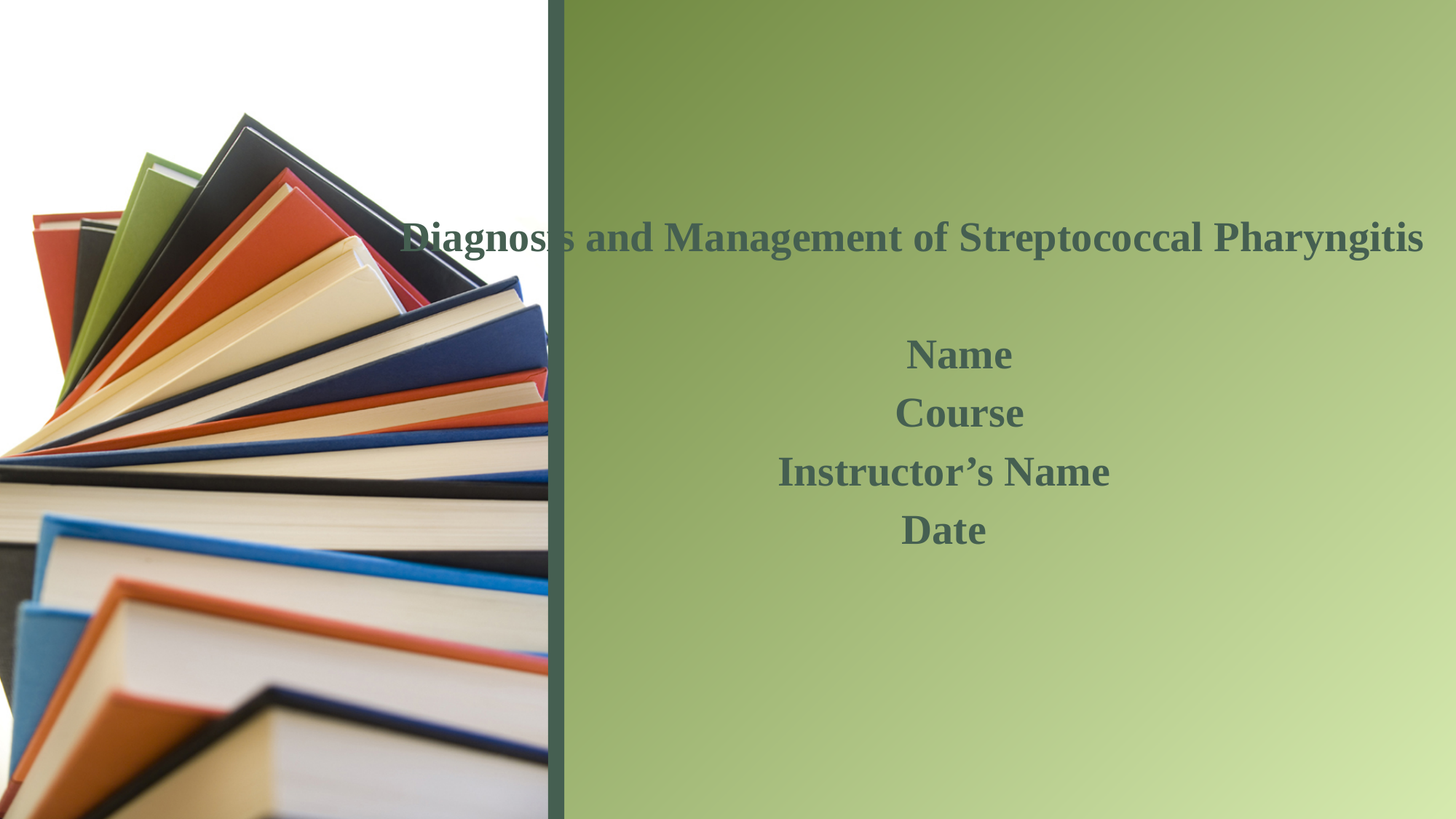

# Diagnosis and Management of Streptococcal Pharyngitis Name Course Instructor’s Name Date